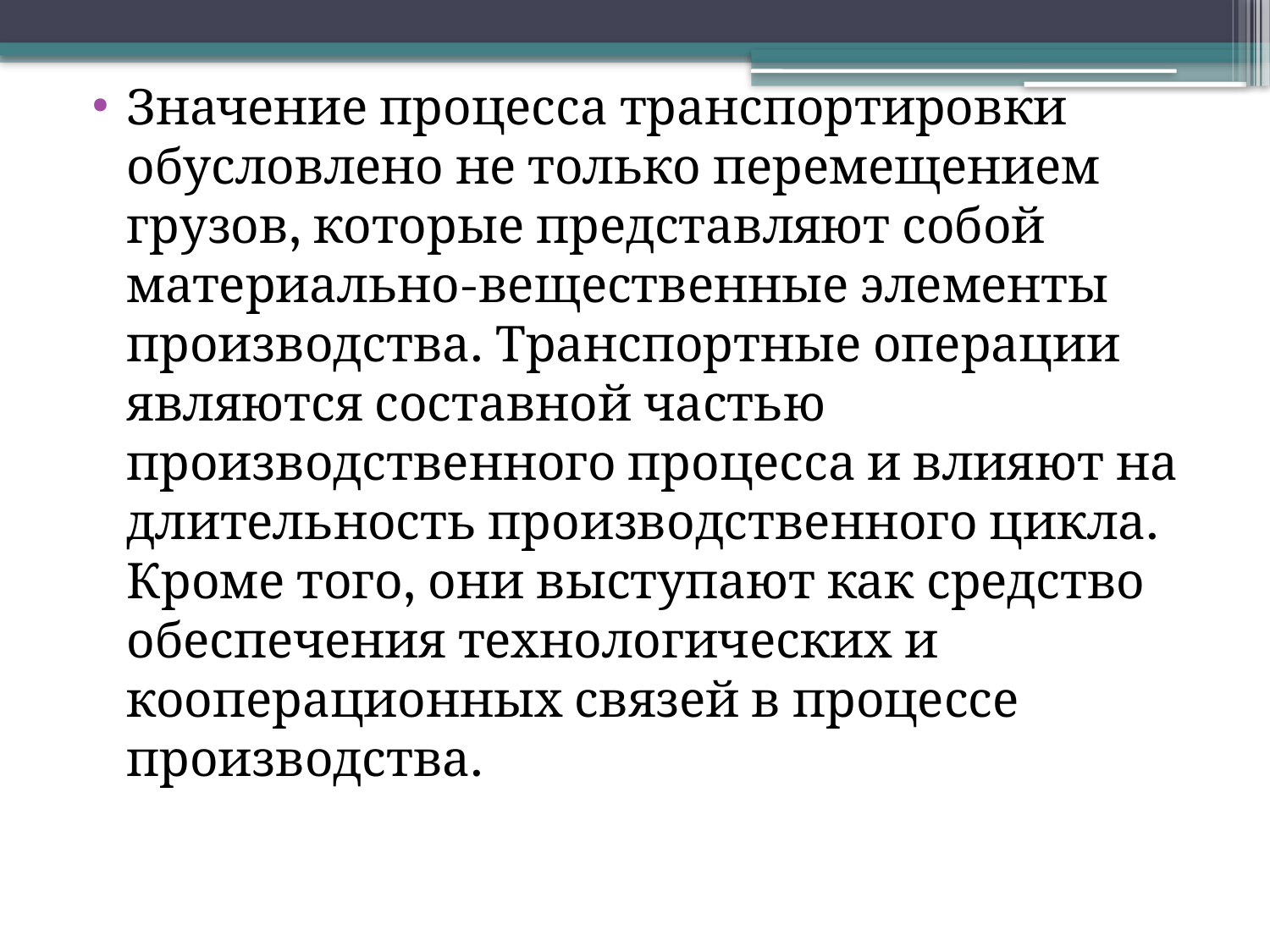

Значение процесса транспортировки обусловлено не только перемещением грузов, которые представляют собой материально-вещественные элементы производства. Транспортные операции являются составной частью производственного процесса и влияют на длительность производственного цикла. Кроме того, они выступают как средство обеспечения технологических и кооперационных связей в процессе производства.